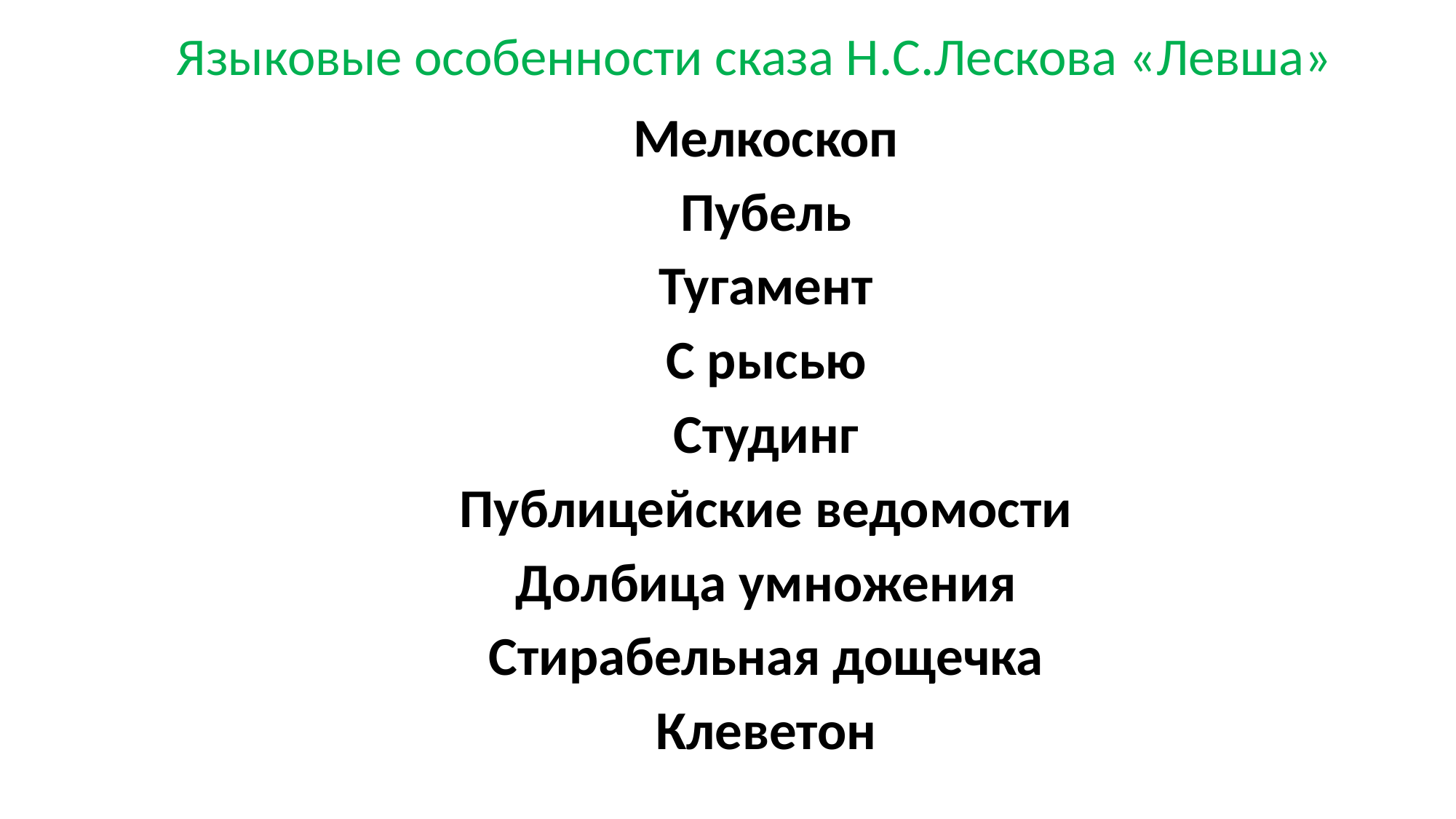

# Языковые особенности сказа Н.С.Лескова «Левша»
Мелкоскоп
Пубель
Тугамент
С рысью
Студинг
Публицейские ведомости
Долбица умножения
Стирабельная дощечка
Клеветон